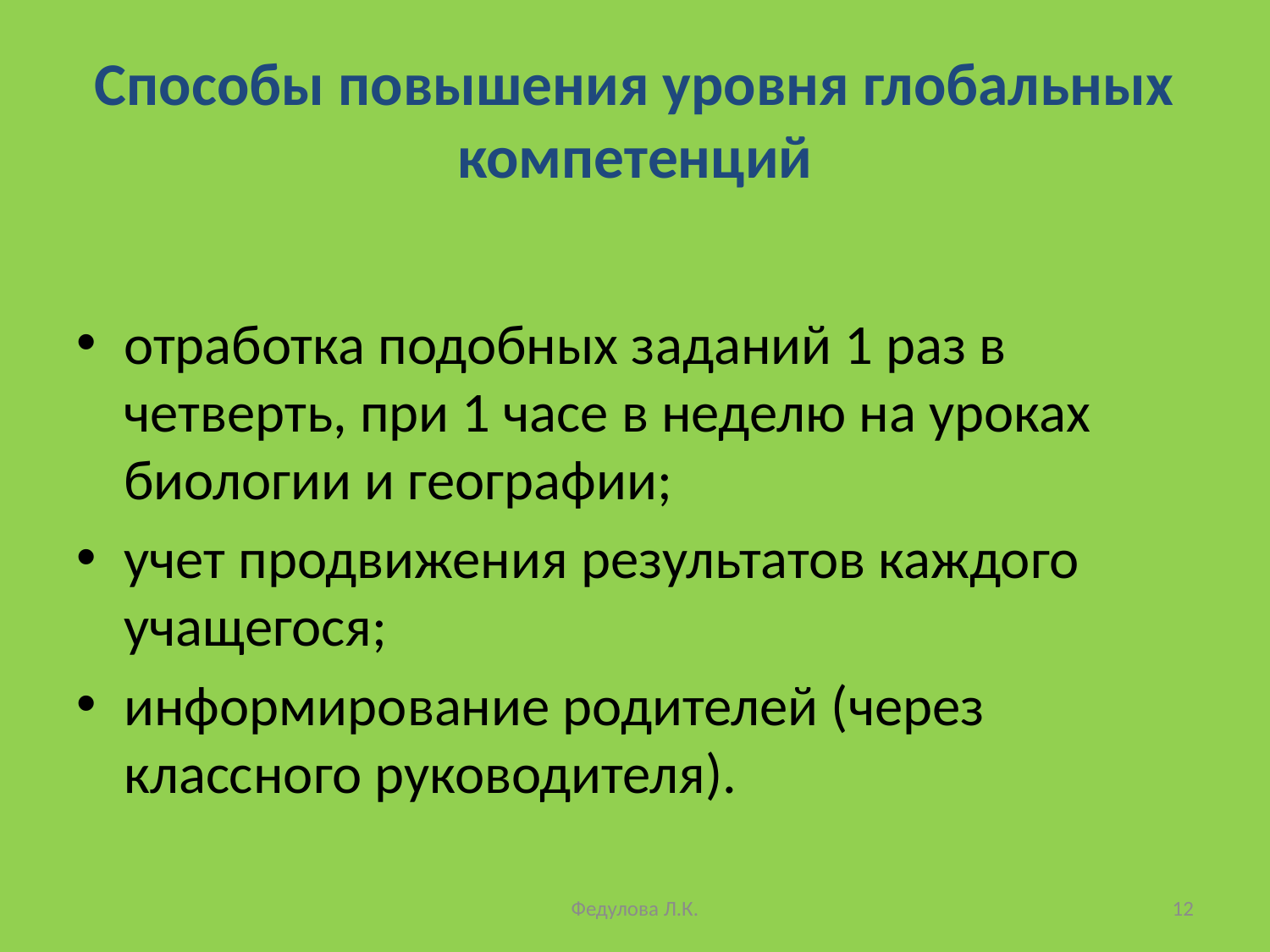

# Способы повышения уровня глобальных компетенций

отработка подобных заданий 1 раз в четверть, при 1 часе в неделю на уроках биологии и географии;
учет продвижения результатов каждого учащегося;
информирование родителей (через классного руководителя).

Федулова Л.К.
12